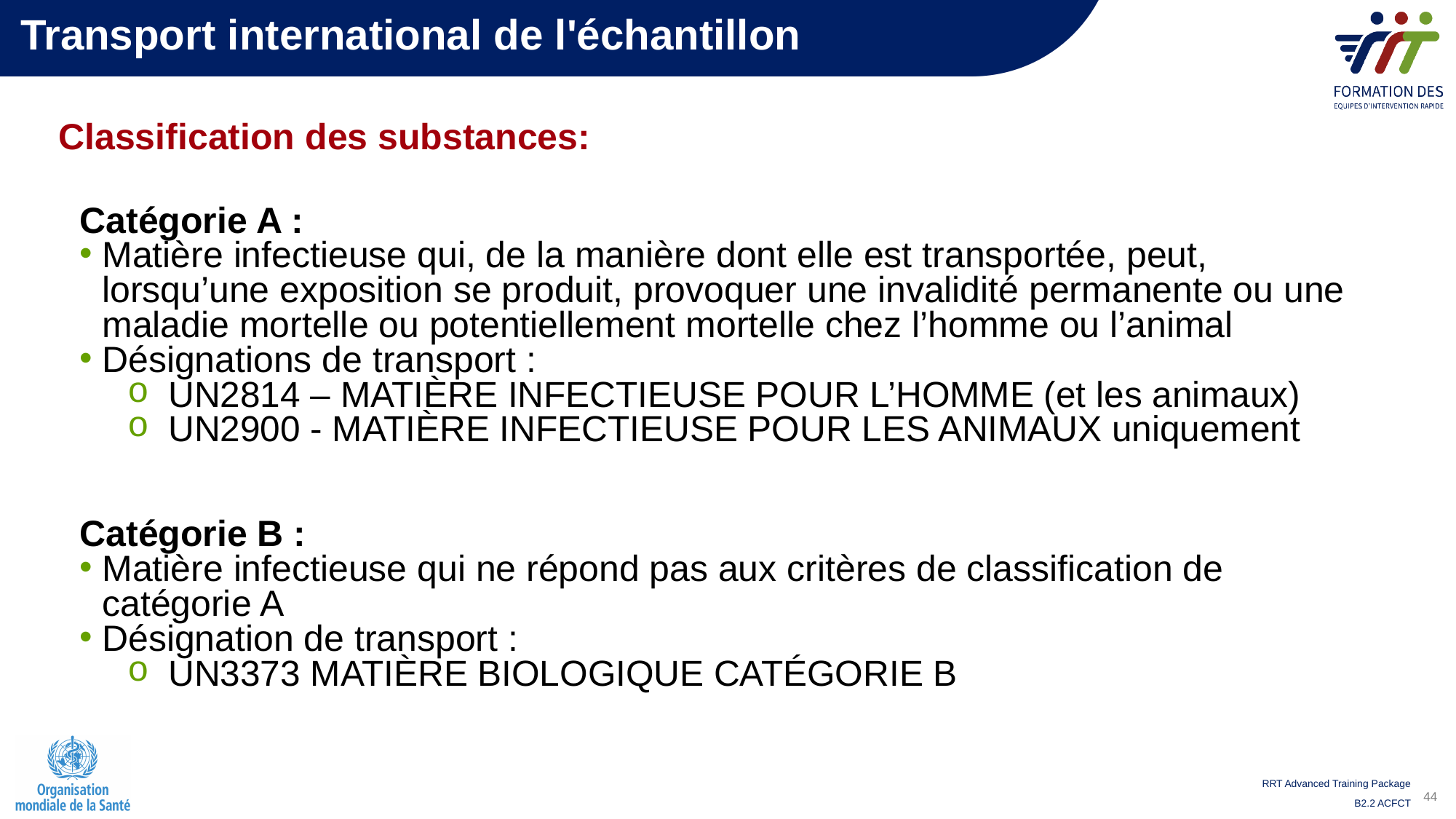

Transport international de l'échantillon
Classification des substances:

Catégorie A :
Matière infectieuse qui, de la manière dont elle est transportée, peut, lorsqu’une exposition se produit, provoquer une invalidité permanente ou une maladie mortelle ou potentiellement mortelle chez l’homme ou l’animal
Désignations de transport :
UN2814 – MATIÈRE INFECTIEUSE POUR L’HOMME (et les animaux)
UN2900 - MATIÈRE INFECTIEUSE POUR LES ANIMAUX uniquement

Catégorie B :
Matière infectieuse qui ne répond pas aux critères de classification de catégorie A
Désignation de transport :
UN3373 MATIÈRE BIOLOGIQUE CATÉGORIE B